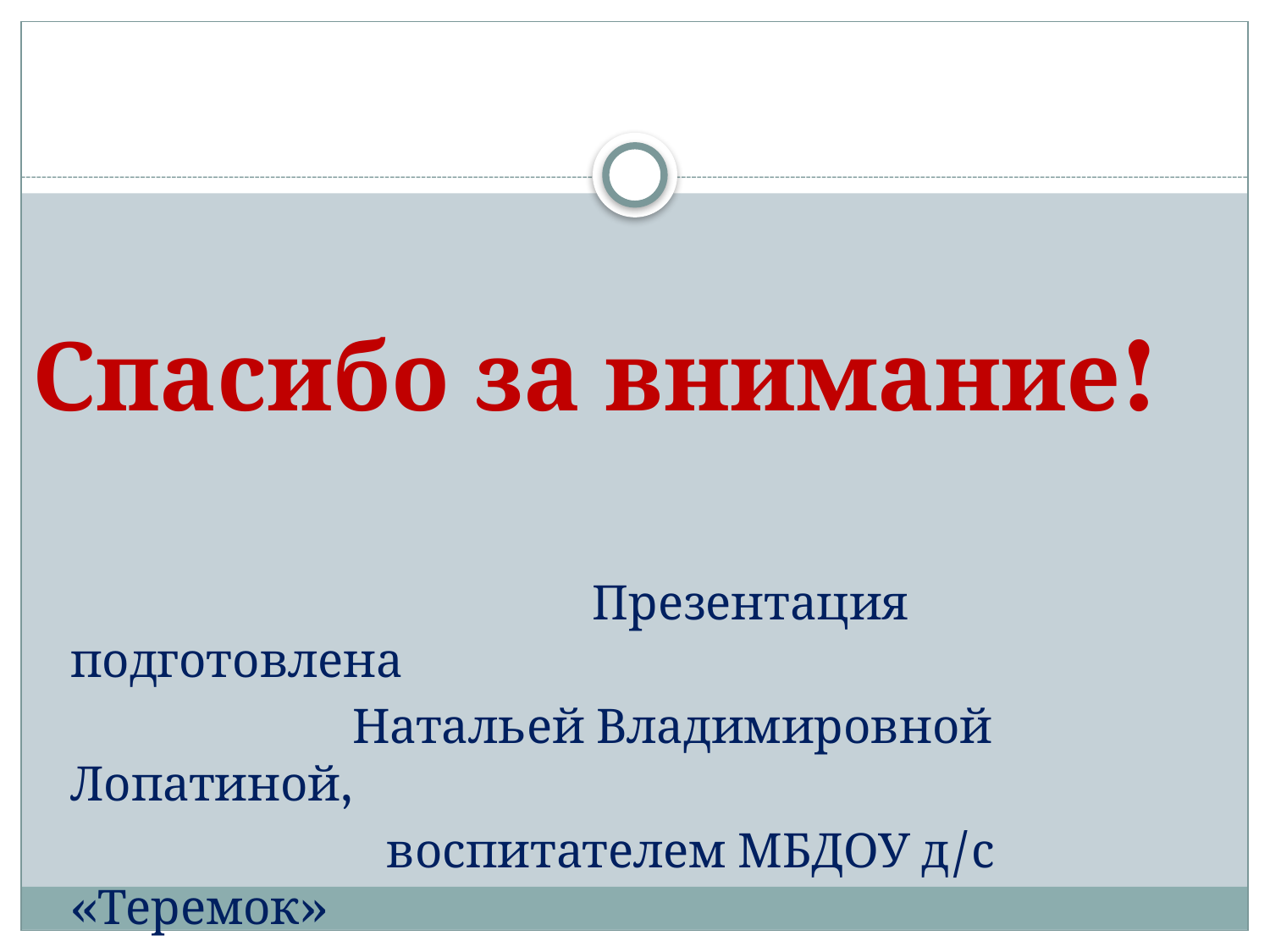

Спасибо за внимание!

                                                 Презентация подготовлена
                            Натальей Владимировной Лопатиной,
                               воспитателем МБДОУ д/с «Теремок»
#